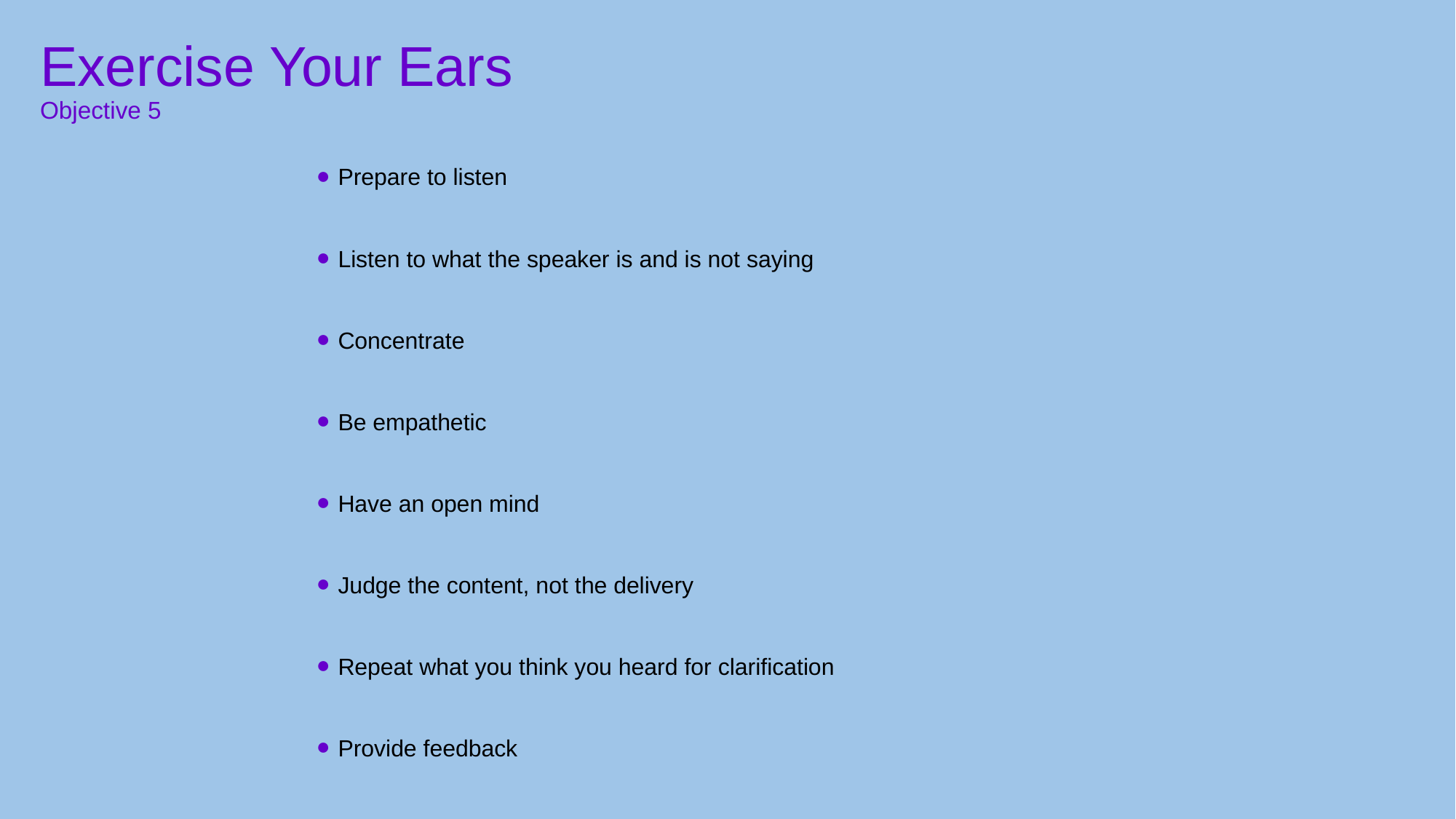

# Exercise Your Ears Objective 5
Prepare to listen

Listen to what the speaker is and is not saying

Concentrate

Be empathetic

Have an open mind

Judge the content, not the delivery

Repeat what you think you heard for clarification

Provide feedback